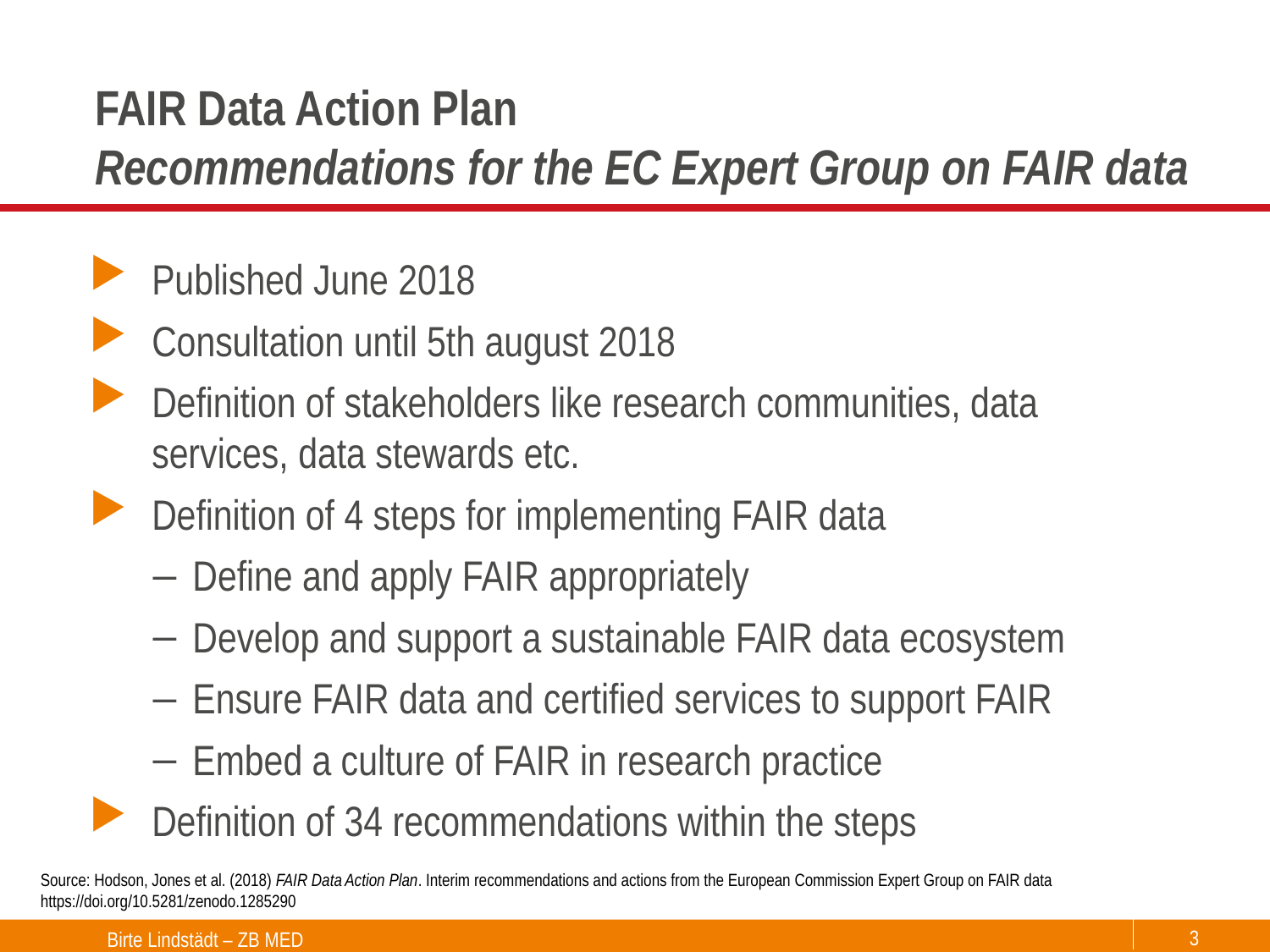

# FAIR Data Action Plan Recommendations for the EC Expert Group on FAIR data
Published June 2018
Consultation until 5th august 2018
Definition of stakeholders like research communities, data services, data stewards etc.
Definition of 4 steps for implementing FAIR data
Define and apply FAIR appropriately
Develop and support a sustainable FAIR data ecosystem
Ensure FAIR data and certified services to support FAIR
Embed a culture of FAIR in research practice
Definition of 34 recommendations within the steps

Source: Hodson, Jones et al. (2018) FAIR Data Action Plan. Interim recommendations and actions from the European Commission Expert Group on FAIR data https://doi.org/10.5281/zenodo.1285290
3